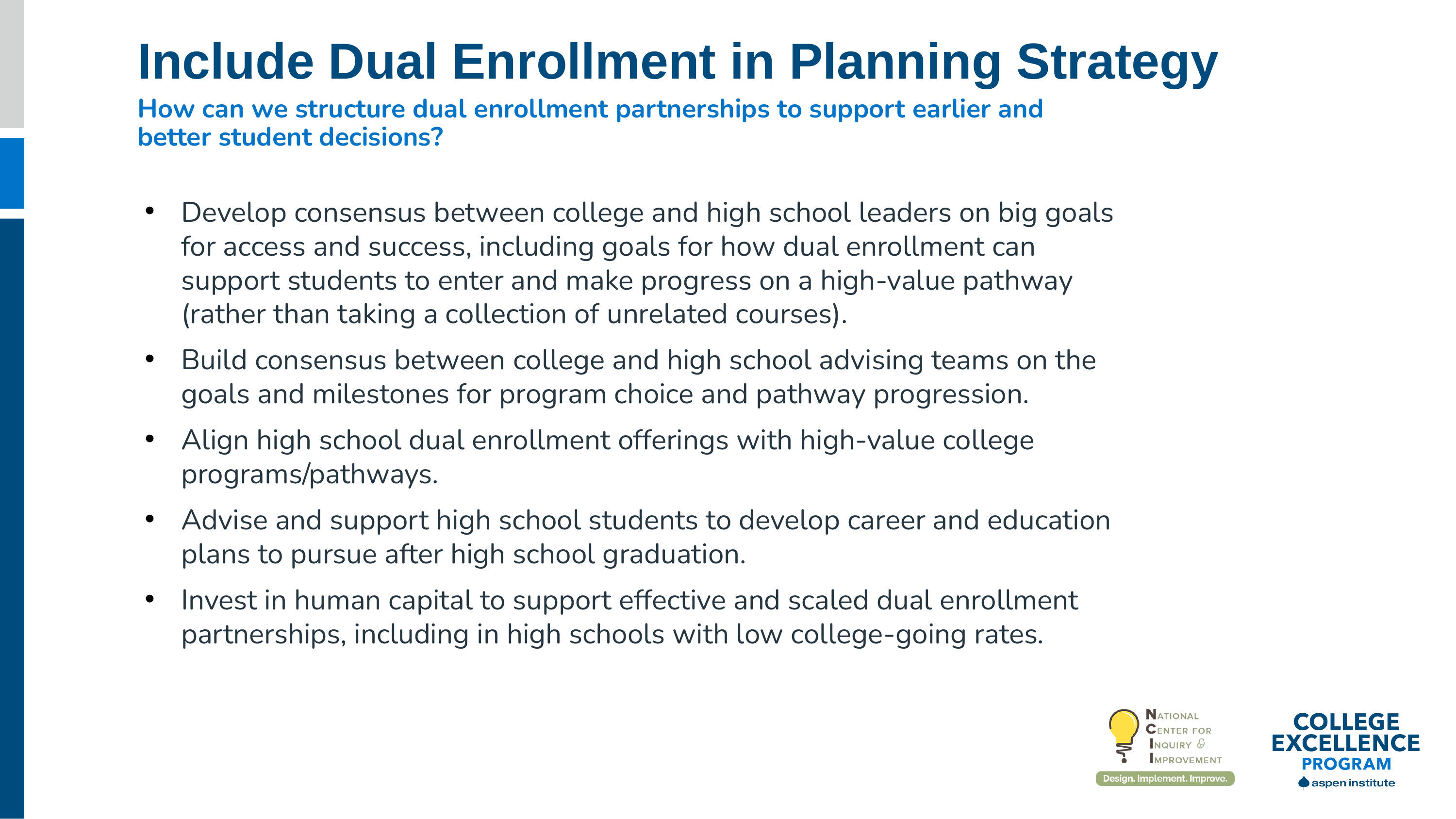

Include Dual Enrollment in Planning Strategy
How can we structure dual enrollment partnerships to support earlier and better student decisions?
Develop consensus between college and high school leaders on big goals for access and success, including goals for how dual enrollment can support students to enter and make progress on a high-value pathway (rather than taking a collection of unrelated courses).
Build consensus between college and high school advising teams on the goals and milestones for program choice and pathway progression.
Align high school dual enrollment offerings with high-value college programs/pathways.
Advise and support high school students to develop career and education plans to pursue after high school graduation.
Invest in human capital to support effective and scaled dual enrollment partnerships, including in high schools with low college-going rates.